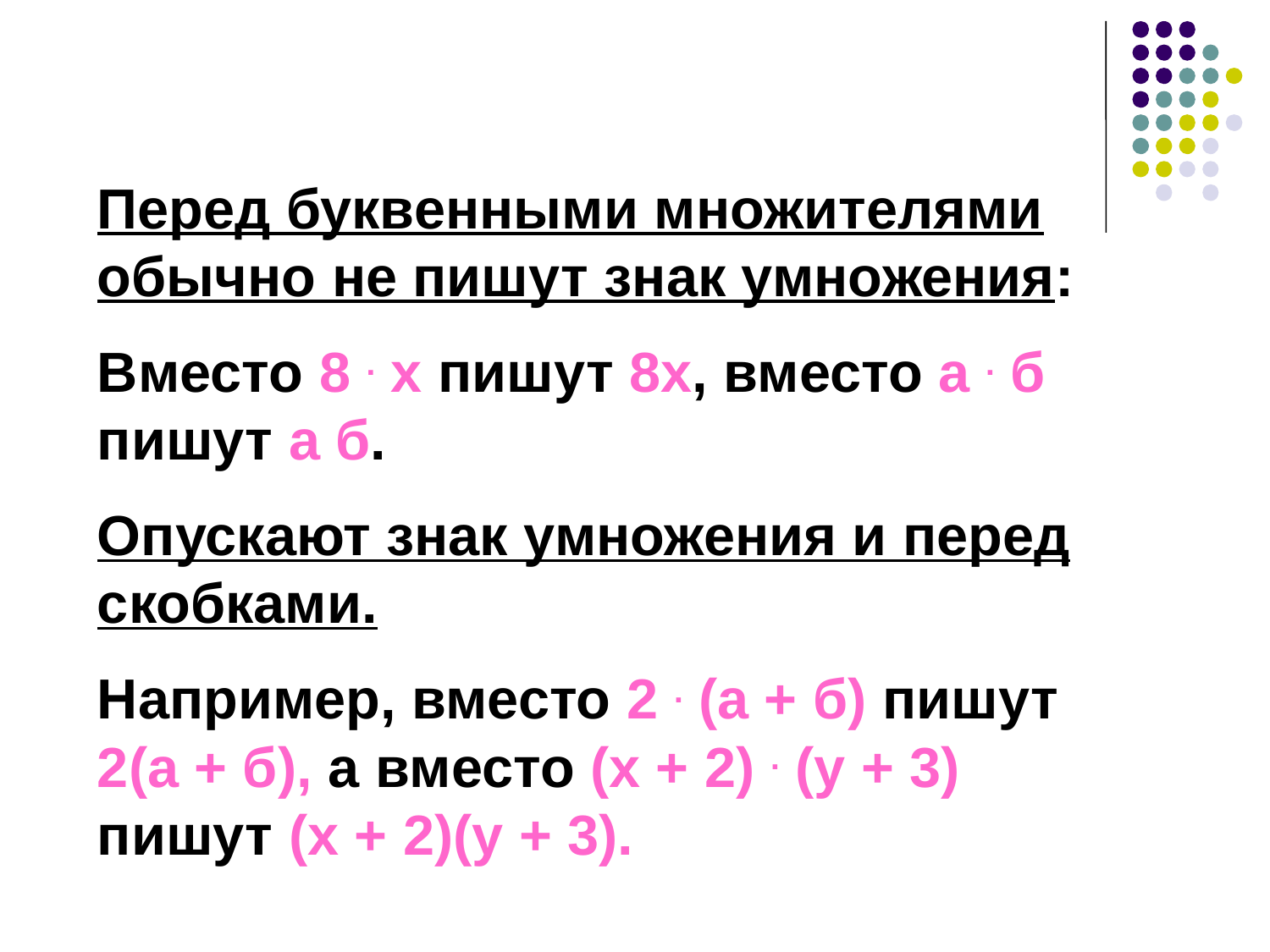

Перед буквенными множителями обычно не пишут знак умножения:
Вместо 8 . х пишут 8х, вместо а . б пишут а б.
Опускают знак умножения и перед скобками.
Например, вместо 2 . (а + б) пишут 2(а + б), а вместо (х + 2) . (у + 3) пишут (х + 2)(у + 3).